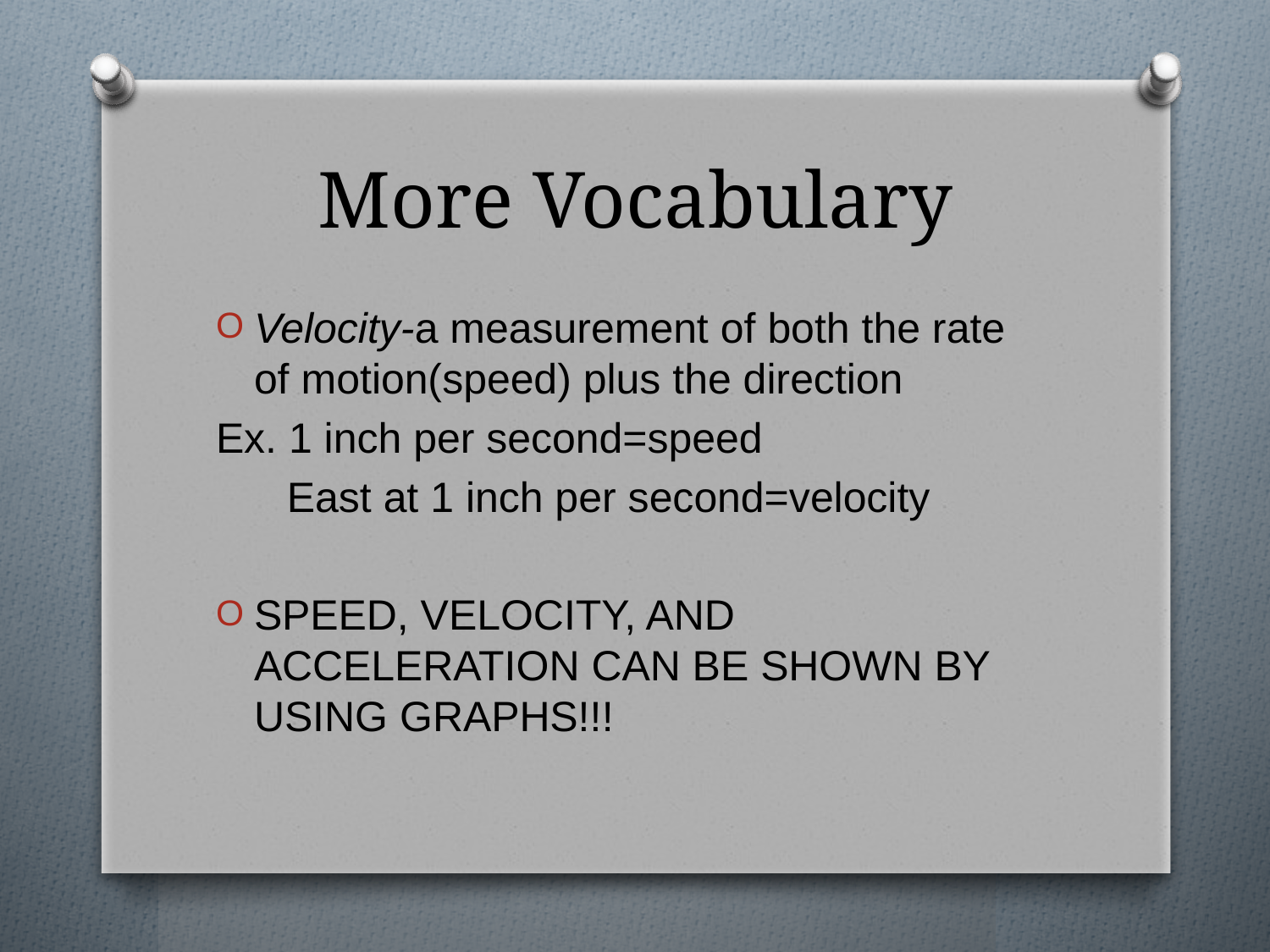

# More Vocabulary
Velocity-a measurement of both the rate of motion(speed) plus the direction
Ex. 1 inch per second=speed
      East at 1 inch per second=velocity

SPEED, VELOCITY, AND ACCELERATION CAN BE SHOWN BY USING GRAPHS!!!